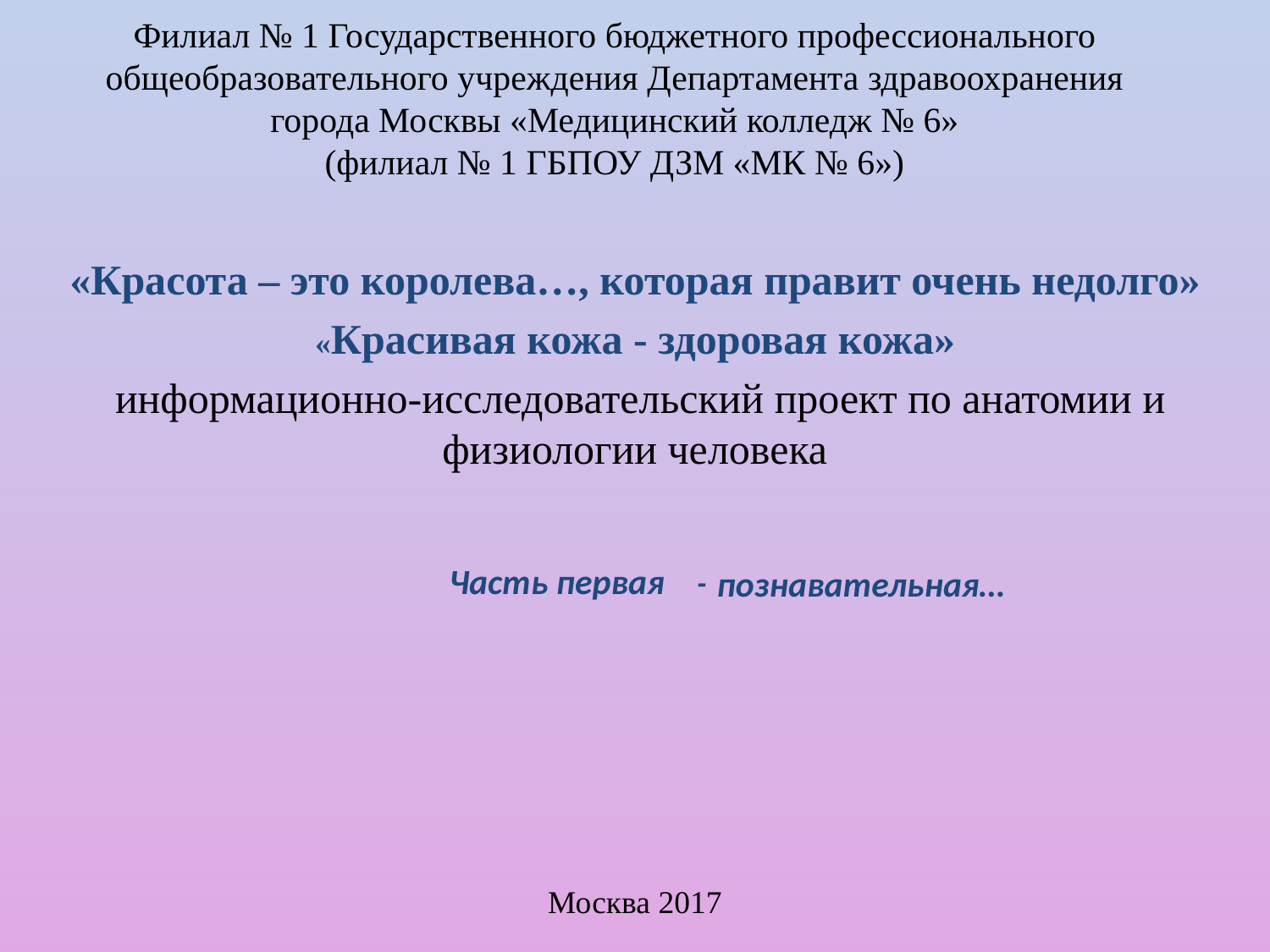

# Филиал № 1 Государственного бюджетного профессионального общеобразовательного учреждения Департамента здравоохранения города Москвы «Медицинский колледж № 6» (филиал № 1 ГБПОУ ДЗМ «МК № 6»)
«Красота – это королева…, которая правит очень недолго»
«Красивая кожа - здоровая кожа»
 информационно-исследовательский проект по анатомии и физиологии человека

Часть первая    -
познавательная…
Москва 2017